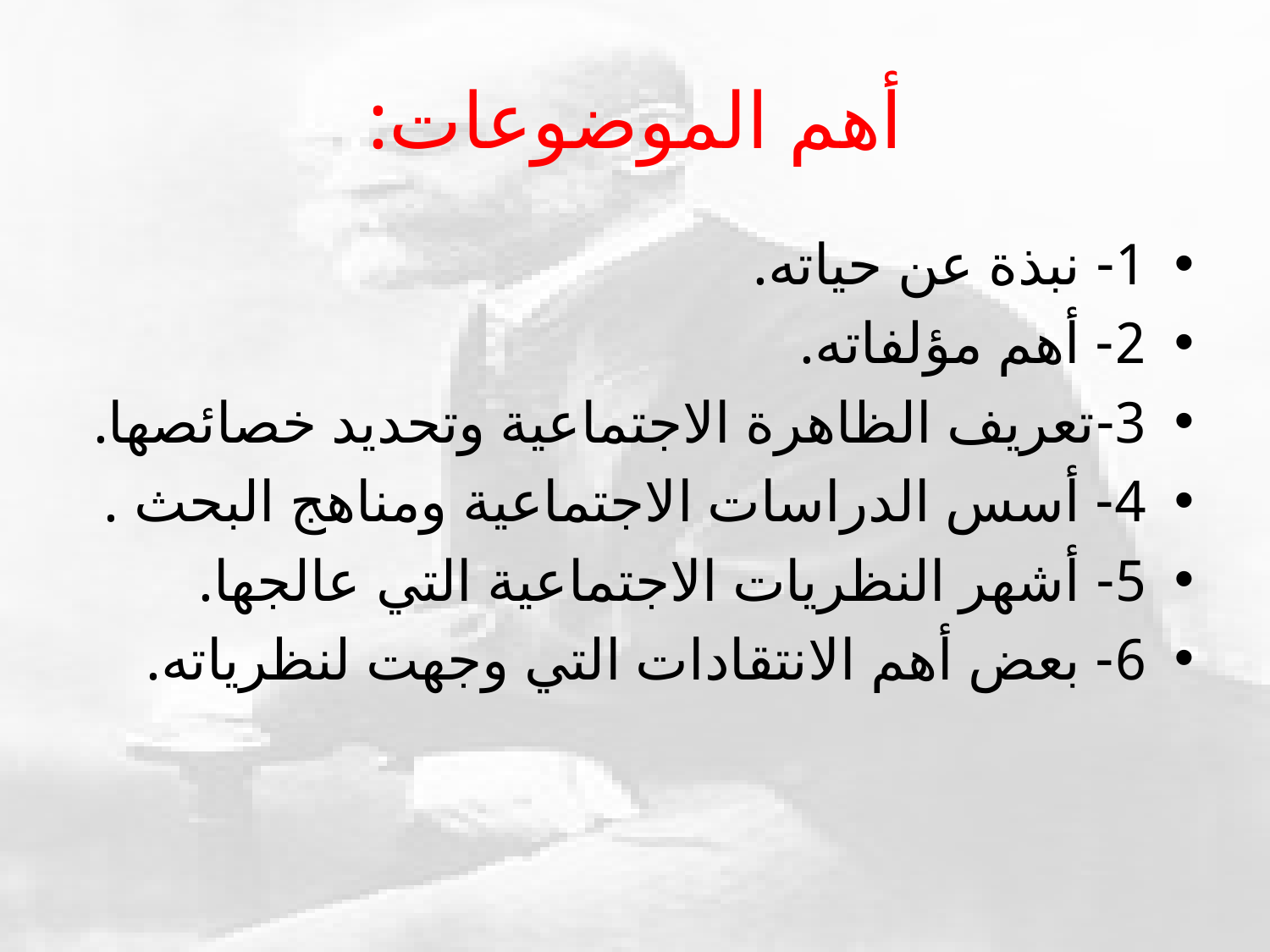

# أهم الموضوعات:
1- نبذة عن حياته.
2- أهم مؤلفاته.
3-تعريف الظاهرة الاجتماعية وتحديد خصائصها.
4- أسس الدراسات الاجتماعية ومناهج البحث .
5- أشهر النظريات الاجتماعية التي عالجها.
6- بعض أهم الانتقادات التي وجهت لنظرياته.